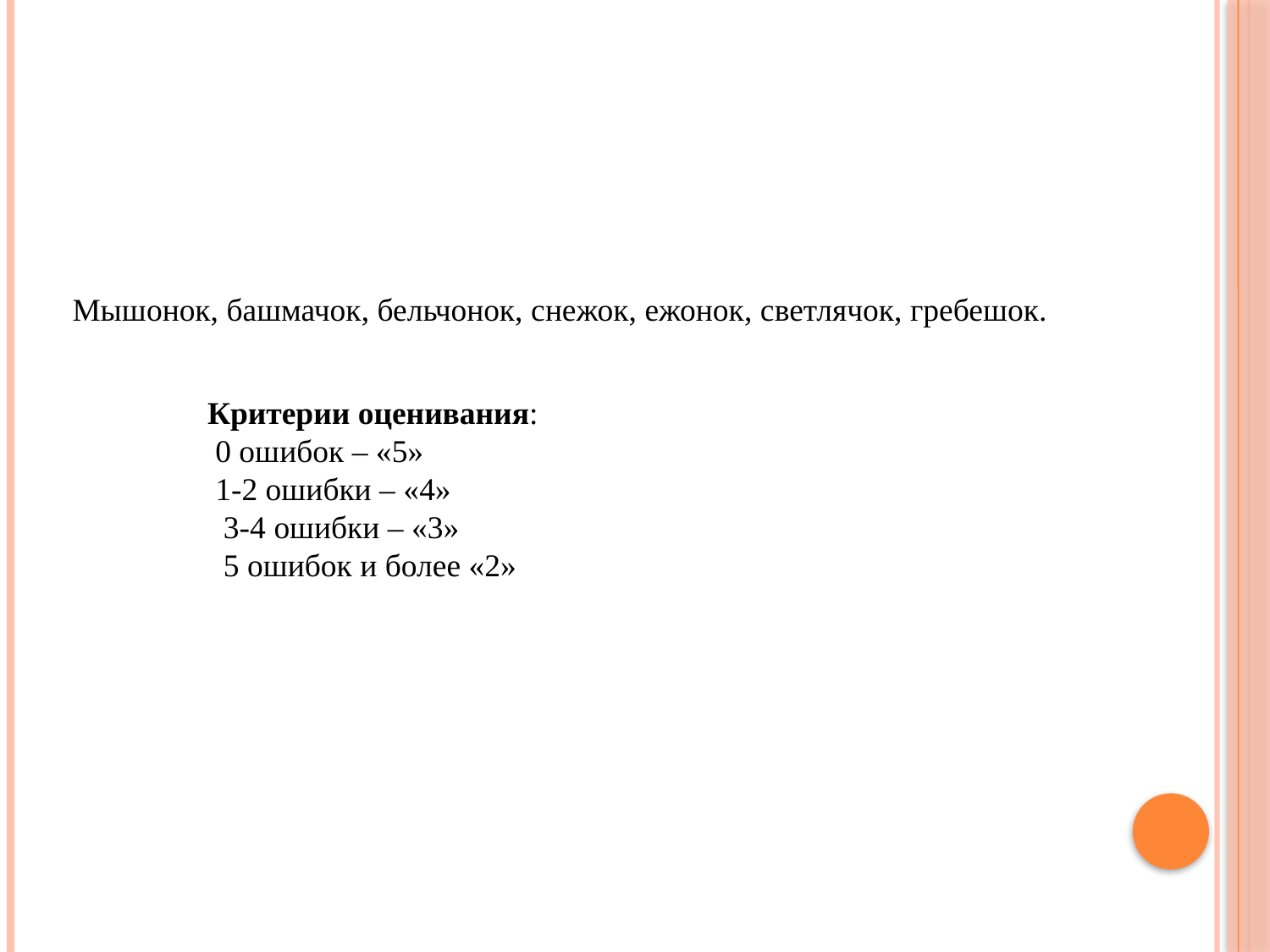

Мышонок, башмачок, бельчонок, снежок, ежонок, светлячок, гребешок.
Критерии оценивания:
 0 ошибок – «5»
 1-2 ошибки – «4»
  3-4 ошибки – «3»
  5 ошибок и более «2»